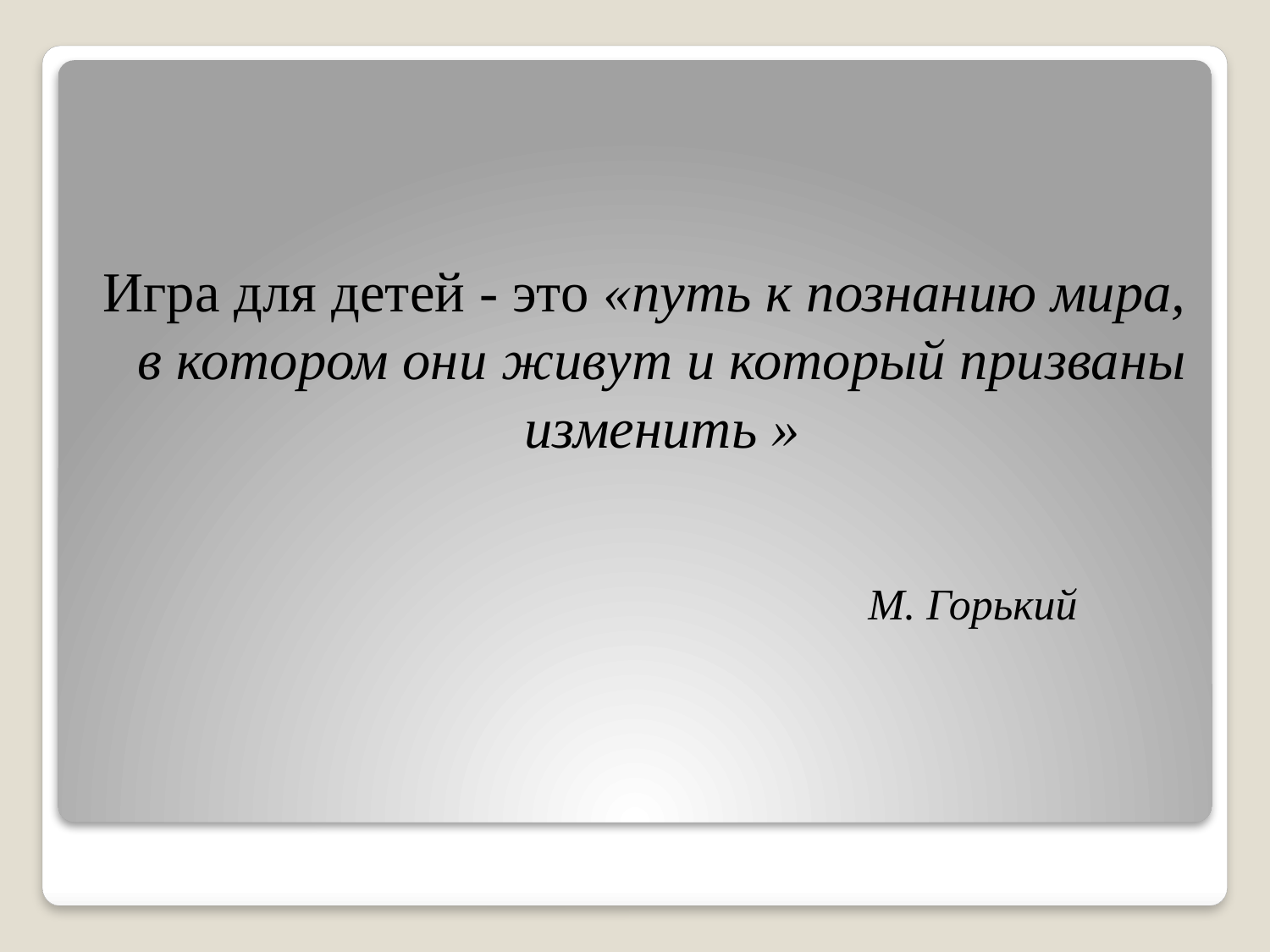

Игра для детей - это «путь к познанию мира, в котором они живут и который призваны изменить »

                                               М. Горький

#